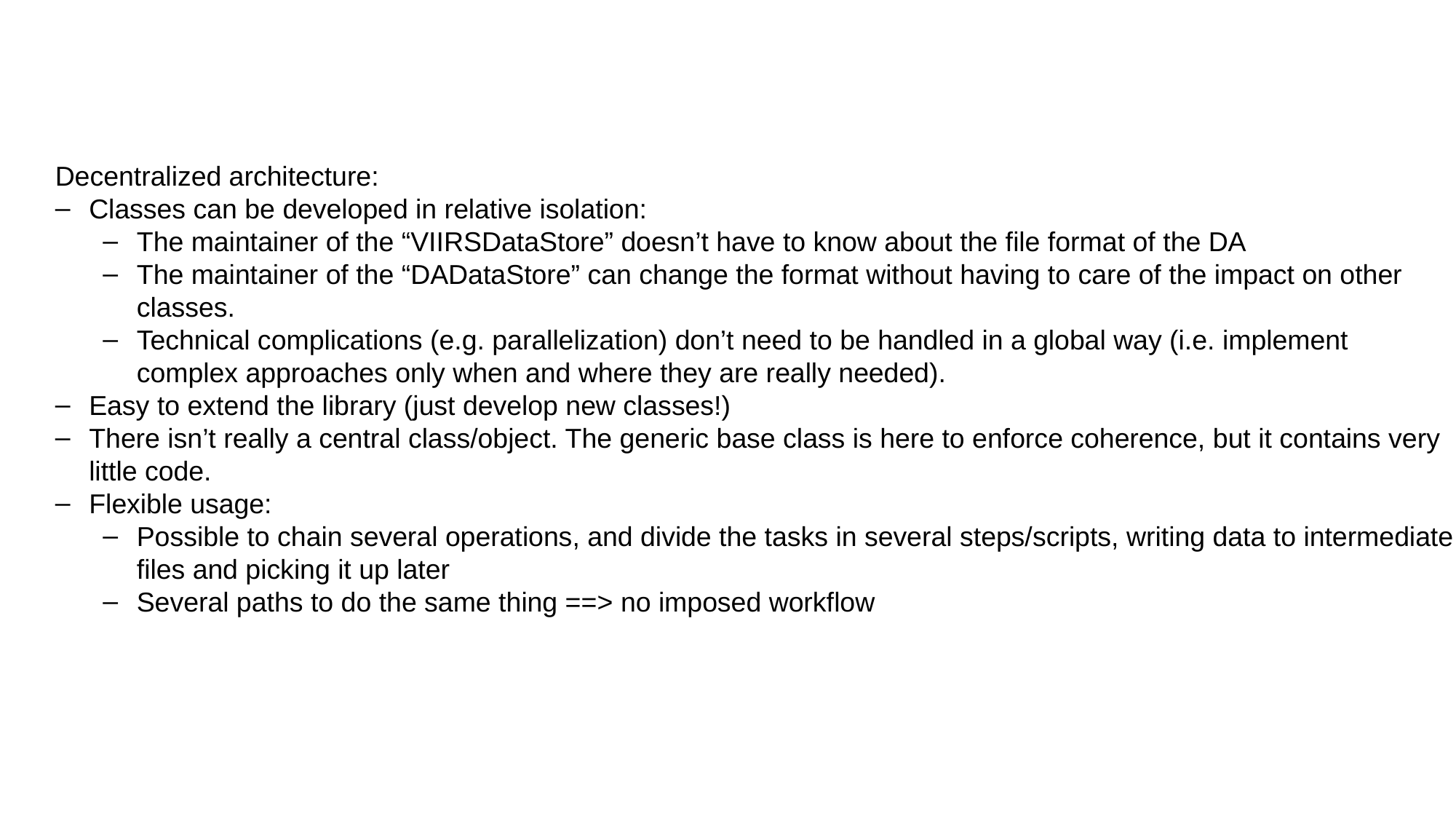

Decentralized architecture:
Classes can be developed in relative isolation:
The maintainer of the “VIIRSDataStore” doesn’t have to know about the file format of the DA
The maintainer of the “DADataStore” can change the format without having to care of the impact on other classes.
Technical complications (e.g. parallelization) don’t need to be handled in a global way (i.e. implement complex approaches only when and where they are really needed).
Easy to extend the library (just develop new classes!)
There isn’t really a central class/object. The generic base class is here to enforce coherence, but it contains very little code.
Flexible usage:
Possible to chain several operations, and divide the tasks in several steps/scripts, writing data to intermediate files and picking it up later
Several paths to do the same thing ==> no imposed workflow